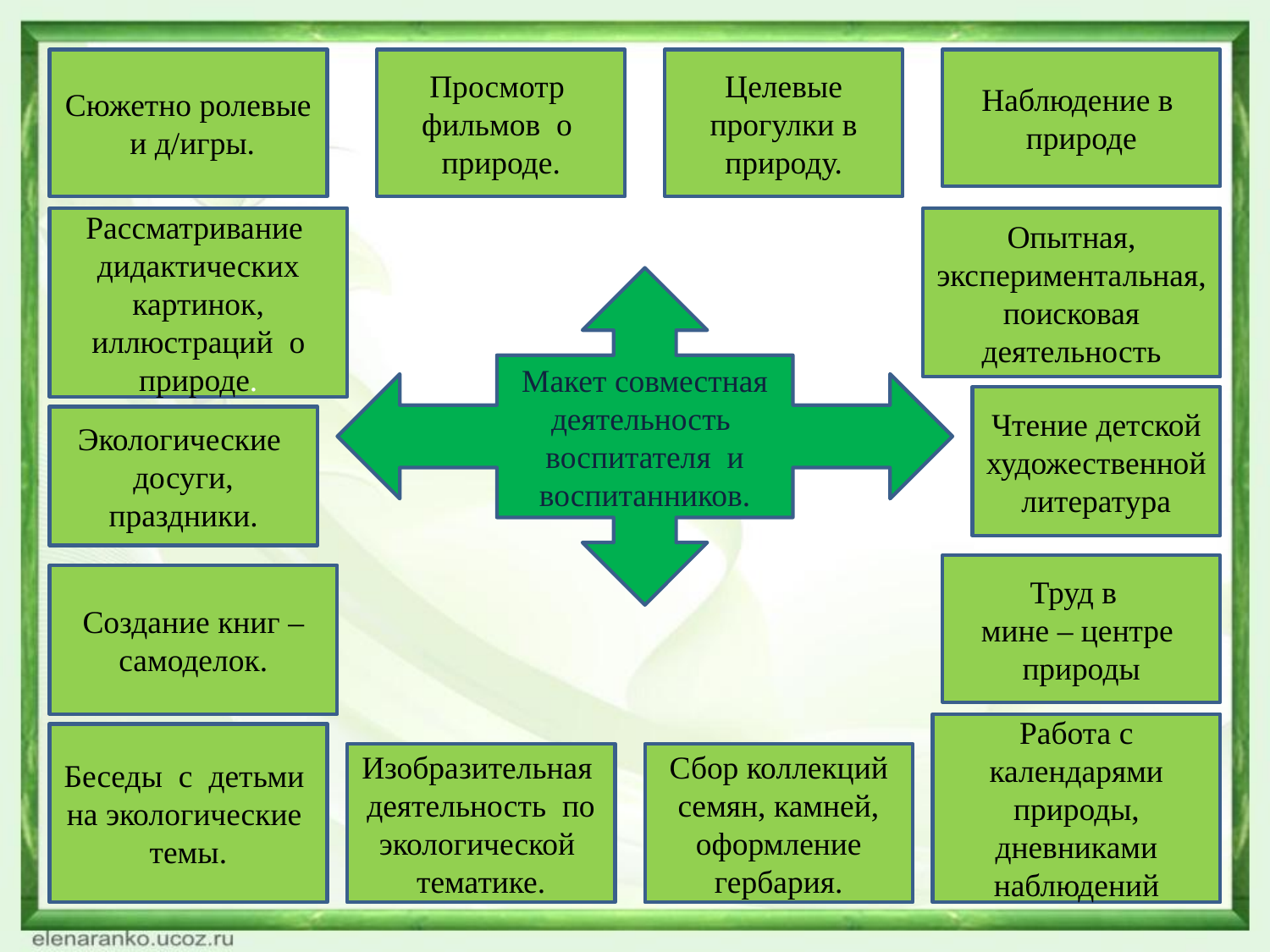

Сюжетно ролевые  и д/игры.
Просмотр  фильмов  о  природе.
Целевые прогулки в природу.
Наблюдение в  природе
Рассматривание  дидактических картинок, иллюстраций  о природе.
Опытная, экспериментальная, поисковая деятельность
Макет совместная деятельность  воспитателя  и воспитанников.
Чтение детской художественной литература
Экологические  досуги, праздники.
Труд в
мине – центре  природы
Создание книг – самоделок.
Работа с календарями природы, дневниками наблюдений
Беседы  с  детьми  на экологические  темы.
Изобразительная  деятельность  по экологической  тематике.
Сбор коллекций семян, камней, оформление гербария.